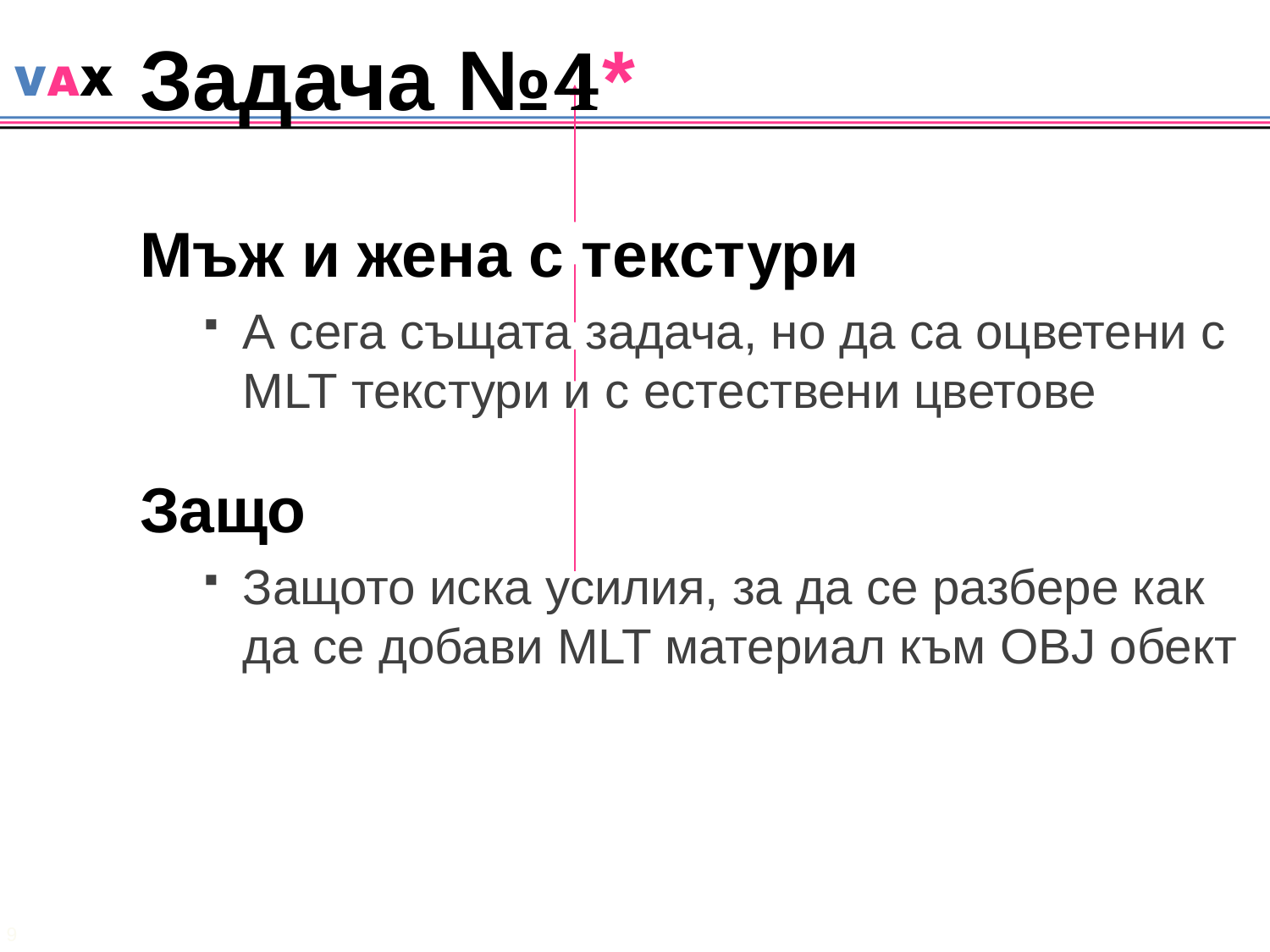

# Задача №4*
Мъж и жена с текстури
А сега същата задача, но да са оцветени с MLT текстури и с естествени цветове
Защо
Защото иска усилия, за да се разбере как да се добави MLT материал към OBJ обект